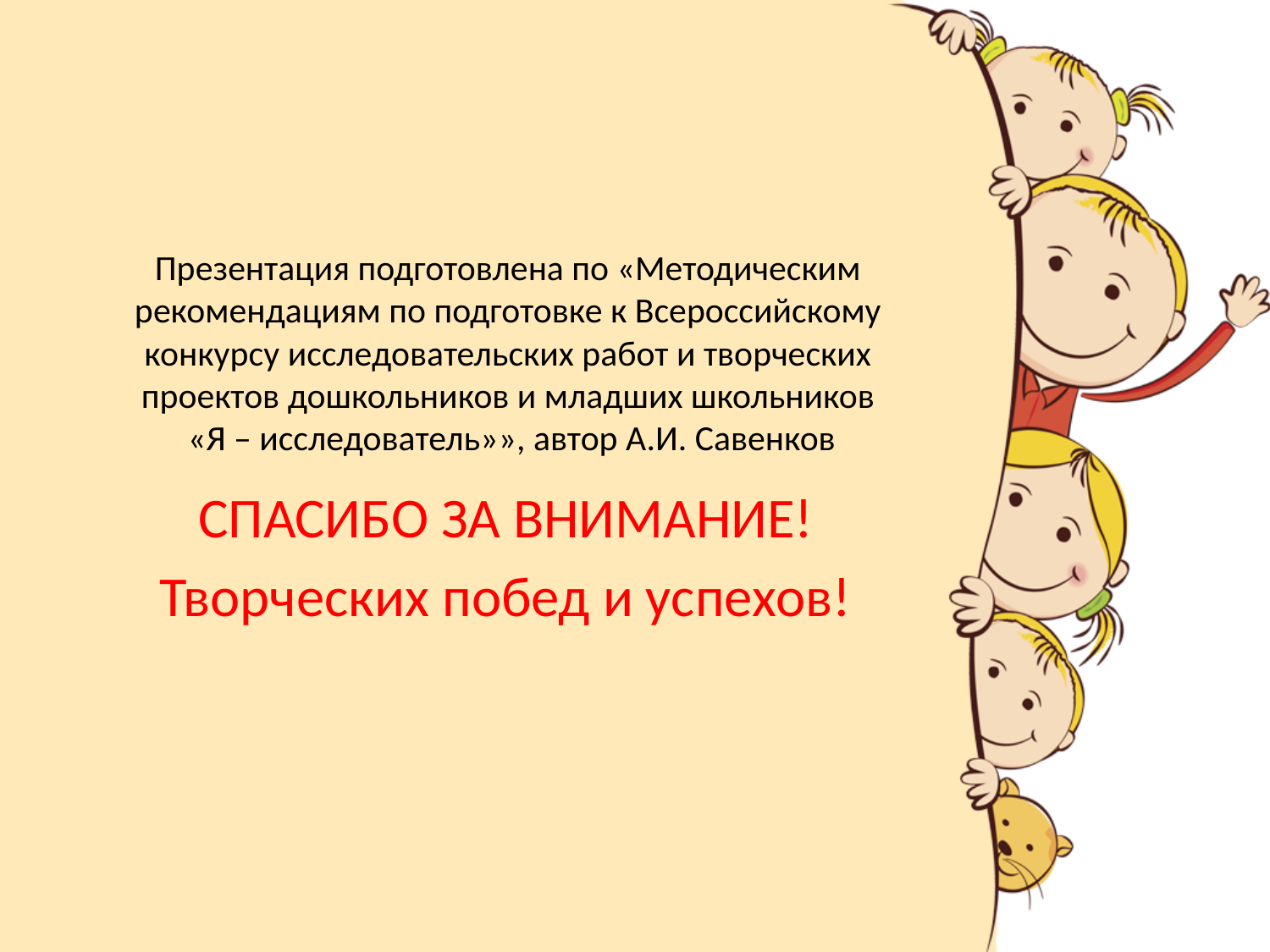

# Презентация подготовлена по «Методическим рекомендациям по подготовке к Всероссийскому конкурсу исследовательских работ и творческих проектов дошкольников и младших школьников «Я – исследователь»», автор А.И. Савенков

СПАСИБО ЗА ВНИМАНИЕ!
Творческих побед и успехов!